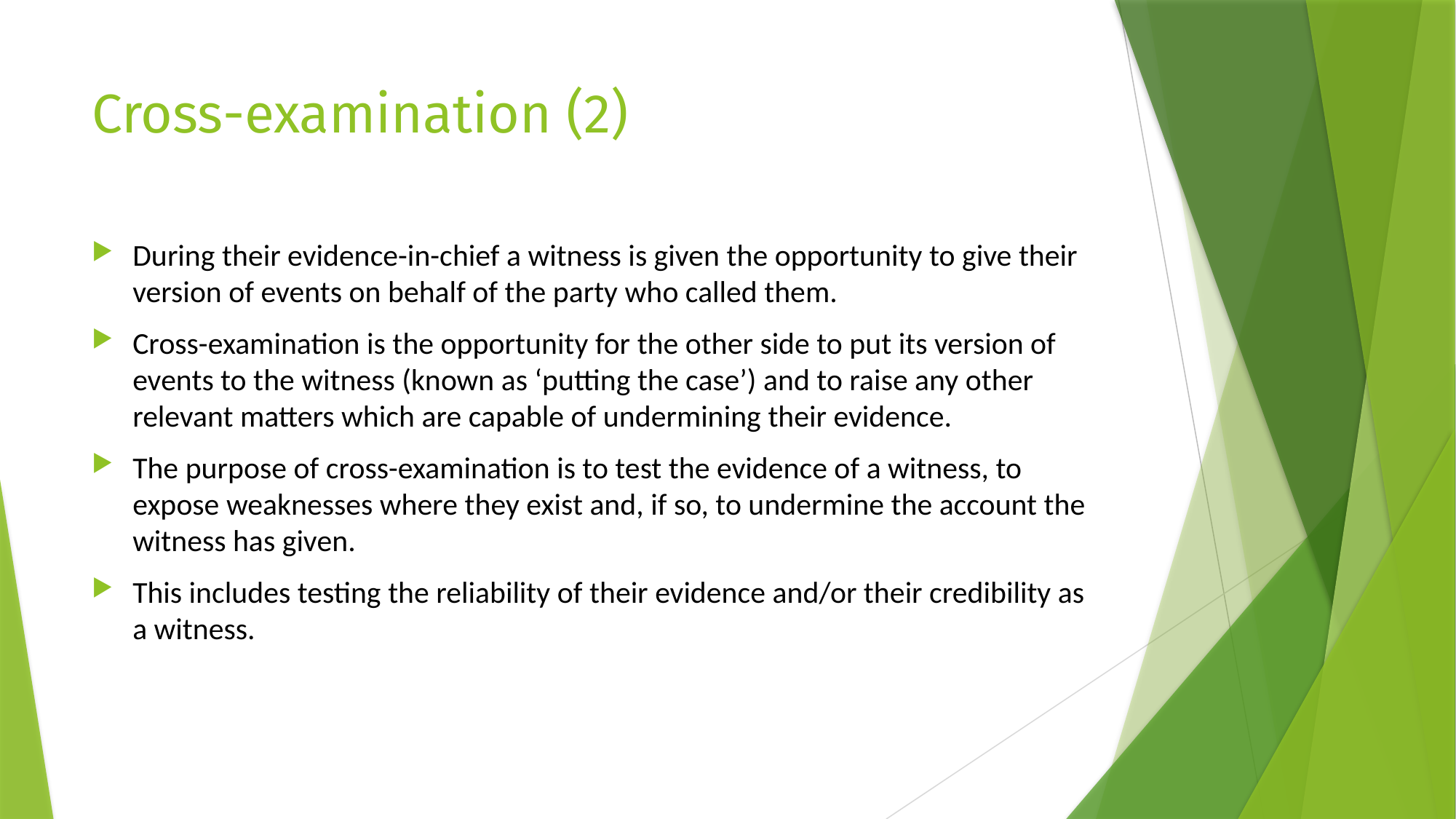

# Cross-examination (2)
During their evidence-in-chief a witness is given the opportunity to give their version of events on behalf of the party who called them.
Cross-examination is the opportunity for the other side to put its version of events to the witness (known as ‘putting the case’) and to raise any other relevant matters which are capable of undermining their evidence.
The purpose of cross-examination is to test the evidence of a witness, to expose weaknesses where they exist and, if so, to undermine the account the witness has given.
This includes testing the reliability of their evidence and/or their credibility as a witness.